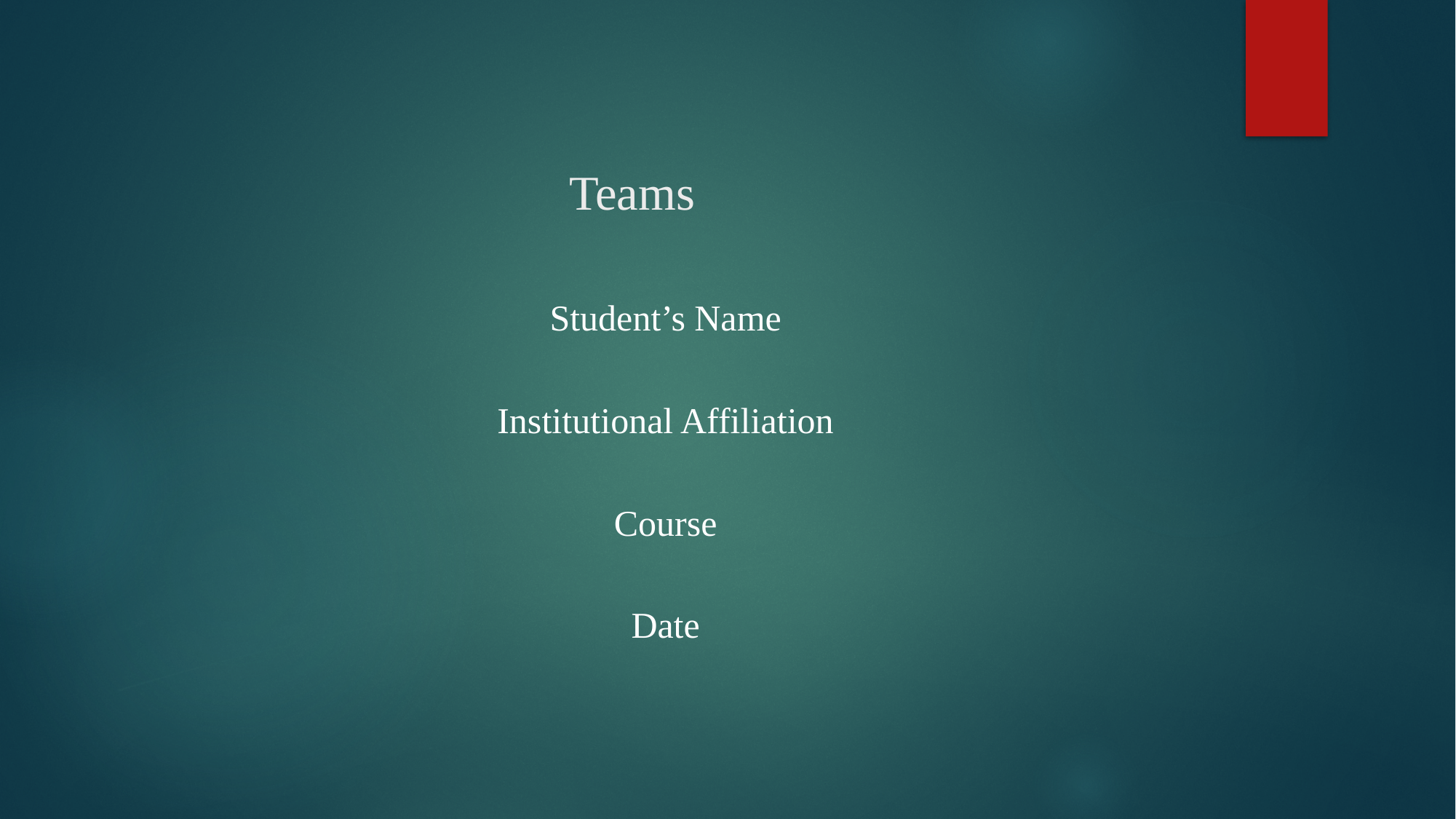

# Teams
Student’s Name
Institutional Affiliation
Course
Date